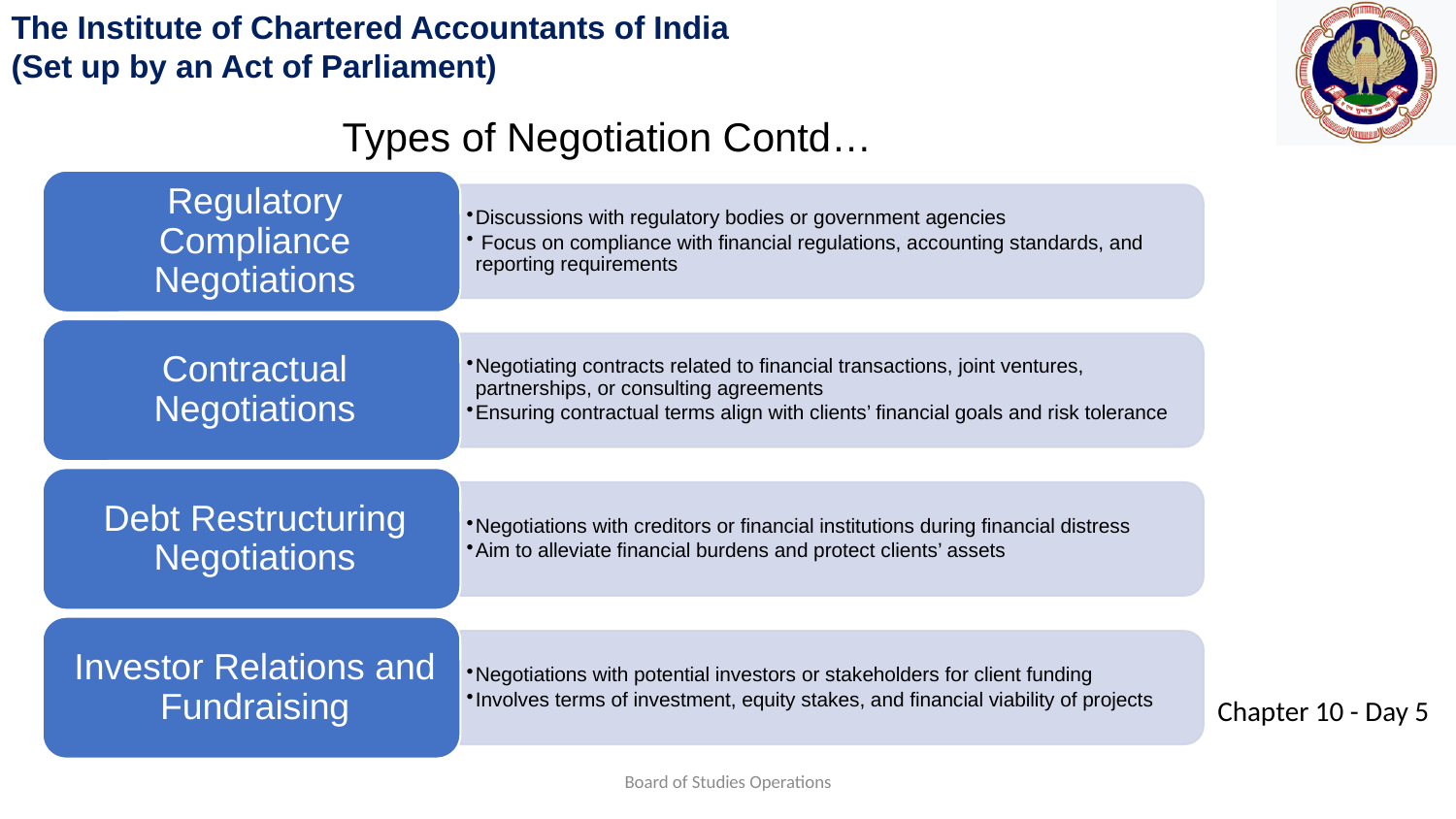

Types of Negotiation Contd…
Discussions with regulatory bodies or government agencies
 Focus on compliance with financial regulations, accounting standards, and reporting requirements
Regulatory Compliance Negotiations
Negotiating contracts related to financial transactions, joint ventures, partnerships, or consulting agreements
Ensuring contractual terms align with clients’ financial goals and risk tolerance
Contractual Negotiations
Negotiations with creditors or financial institutions during financial distress
Aim to alleviate financial burdens and protect clients’ assets
Debt Restructuring Negotiations
Negotiations with potential investors or stakeholders for client funding
Involves terms of investment, equity stakes, and financial viability of projects
Investor Relations and Fundraising
Board of Studies Operations